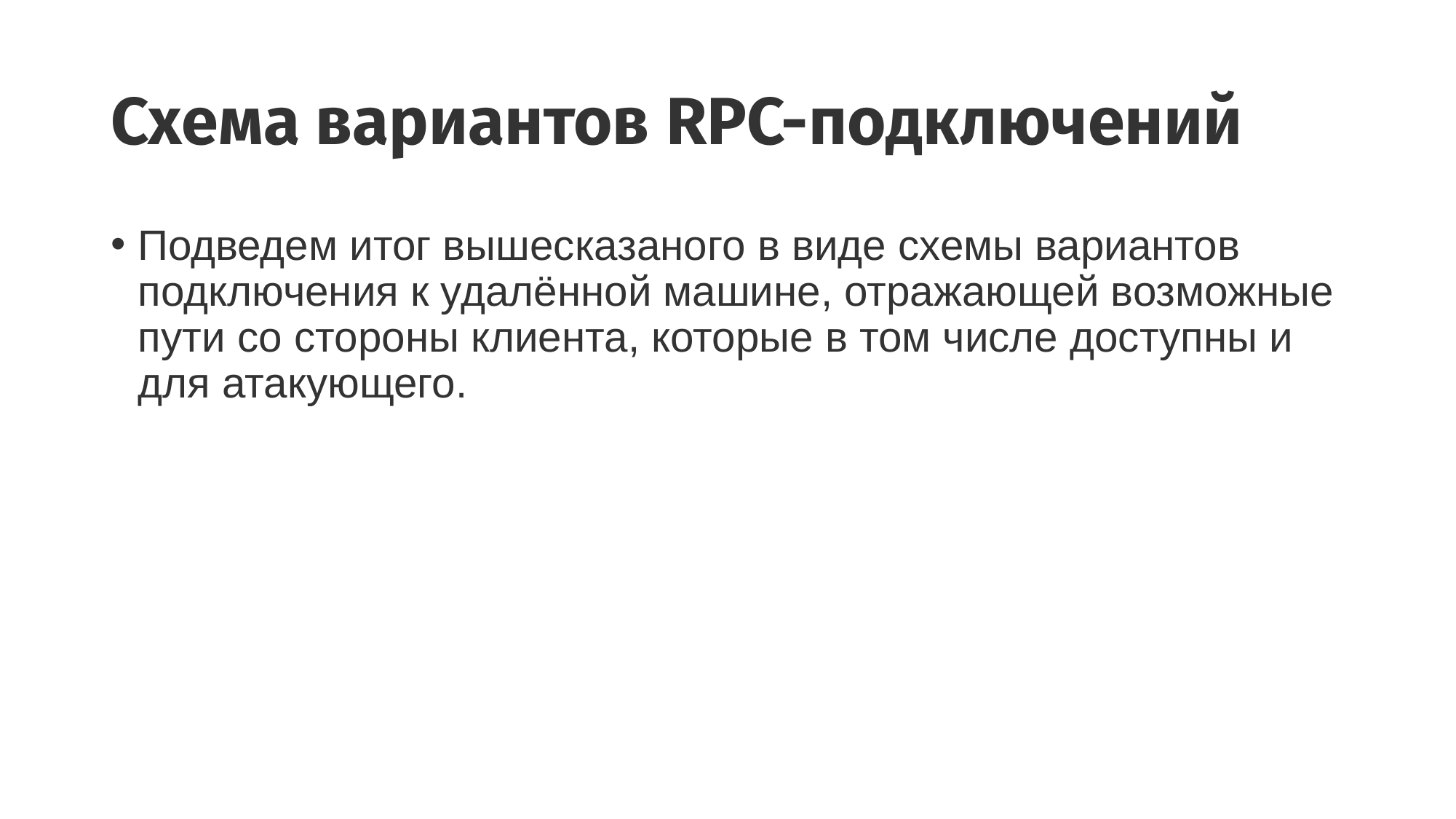

# Схема вариантов RPC-подключений
Подведем итог вышесказаного в виде схемы вариантов подключения к удалённой машине, отражающей возможные пути со стороны клиента, которые в том числе доступны и для атакующего.